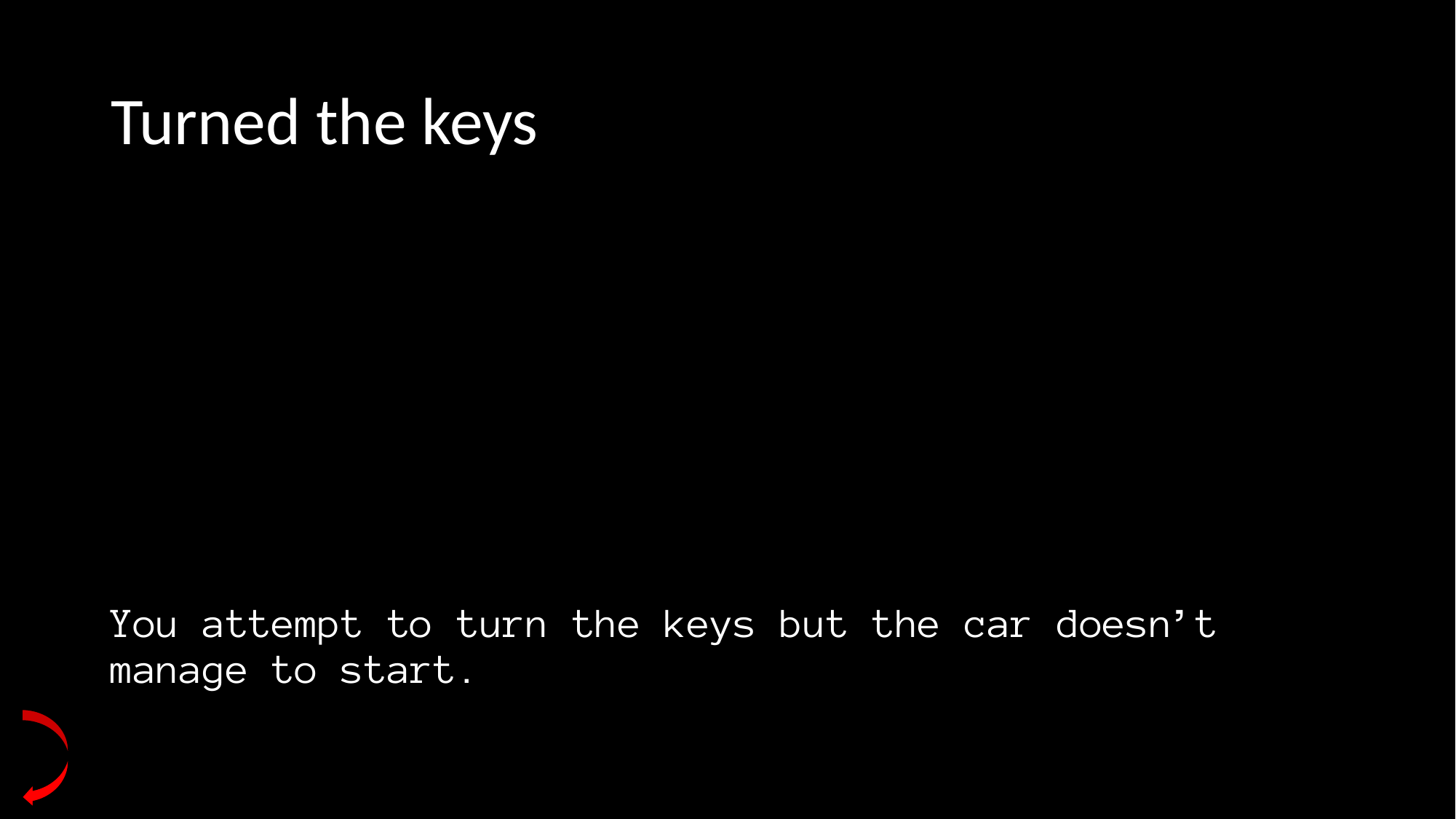

# Turned the keys
You attempt to turn the keys but the car doesn’t manage to start.